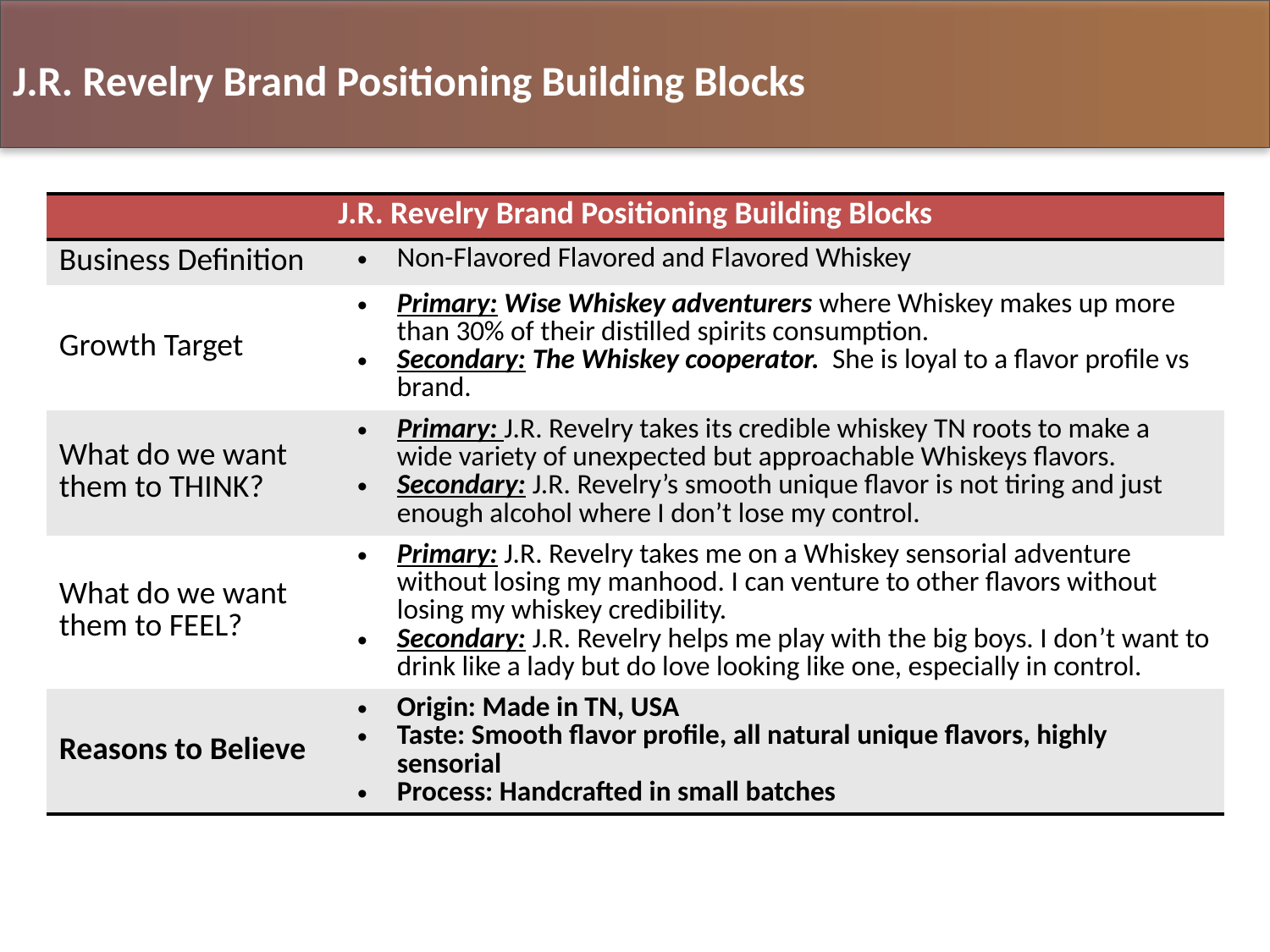

J.R. Revelry Brand Positioning Building Blocks
| J.R. Revelry Brand Positioning Building Blocks |  |
| --- | --- |
| Business Definition | Non-Flavored Flavored and Flavored Whiskey |
| Growth Target | Primary: Wise Whiskey adventurers where Whiskey makes up more than 30% of their distilled spirits consumption. Secondary: The Whiskey cooperator. She is loyal to a flavor profile vs brand. |
| What do we want them to THINK? | Primary: J.R. Revelry takes its credible whiskey TN roots to make a wide variety of unexpected but approachable Whiskeys flavors. Secondary: J.R. Revelry’s smooth unique flavor is not tiring and just enough alcohol where I don’t lose my control. |
| What do we want them to FEEL? | Primary: J.R. Revelry takes me on a Whiskey sensorial adventure without losing my manhood. I can venture to other flavors without losing my whiskey credibility. Secondary: J.R. Revelry helps me play with the big boys. I don’t want to drink like a lady but do love looking like one, especially in control. |
| Reasons to Believe | Origin: Made in TN, USA Taste: Smooth flavor profile, all natural unique flavors, highly sensorial Process: Handcrafted in small batches |
1